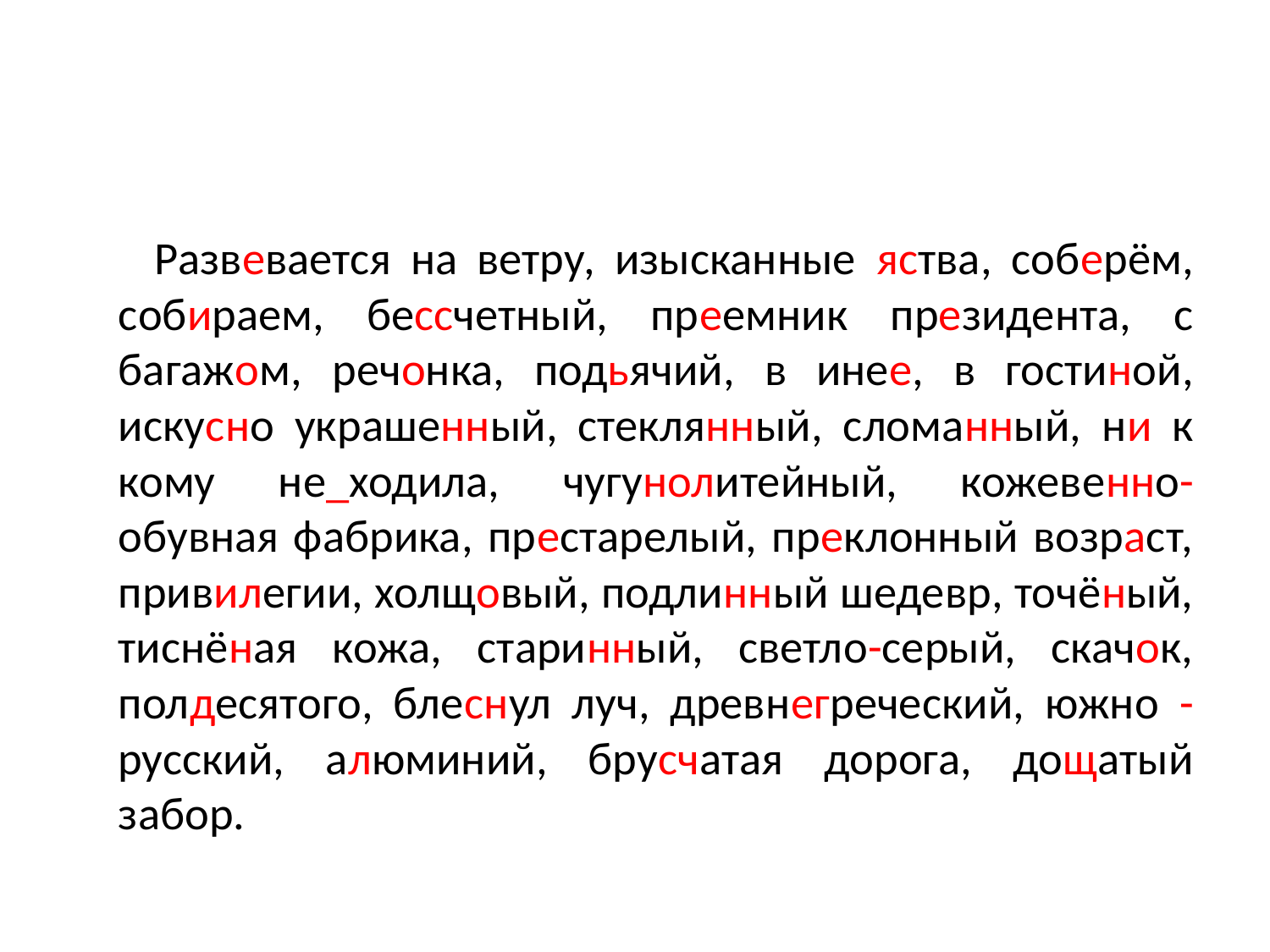

#
    Развевается на ветру, изысканные яства, соберём, собираем, бессчетный, преемник президента, с багажом, речонка, подьячий, в инее, в гостиной, искусно украшенный, стеклянный, сломанный, ни к кому не_ходила, чугунолитейный, кожевенно-обувная фабрика, престарелый, преклонный возраст, привилегии, холщовый, подлинный шедевр, точёный, тиснёная кожа, старинный, светло-серый, скачок, полдесятого, блеснул луч, древнегреческий, южно - русский, алюминий, брусчатая дорога, дощатый забор.